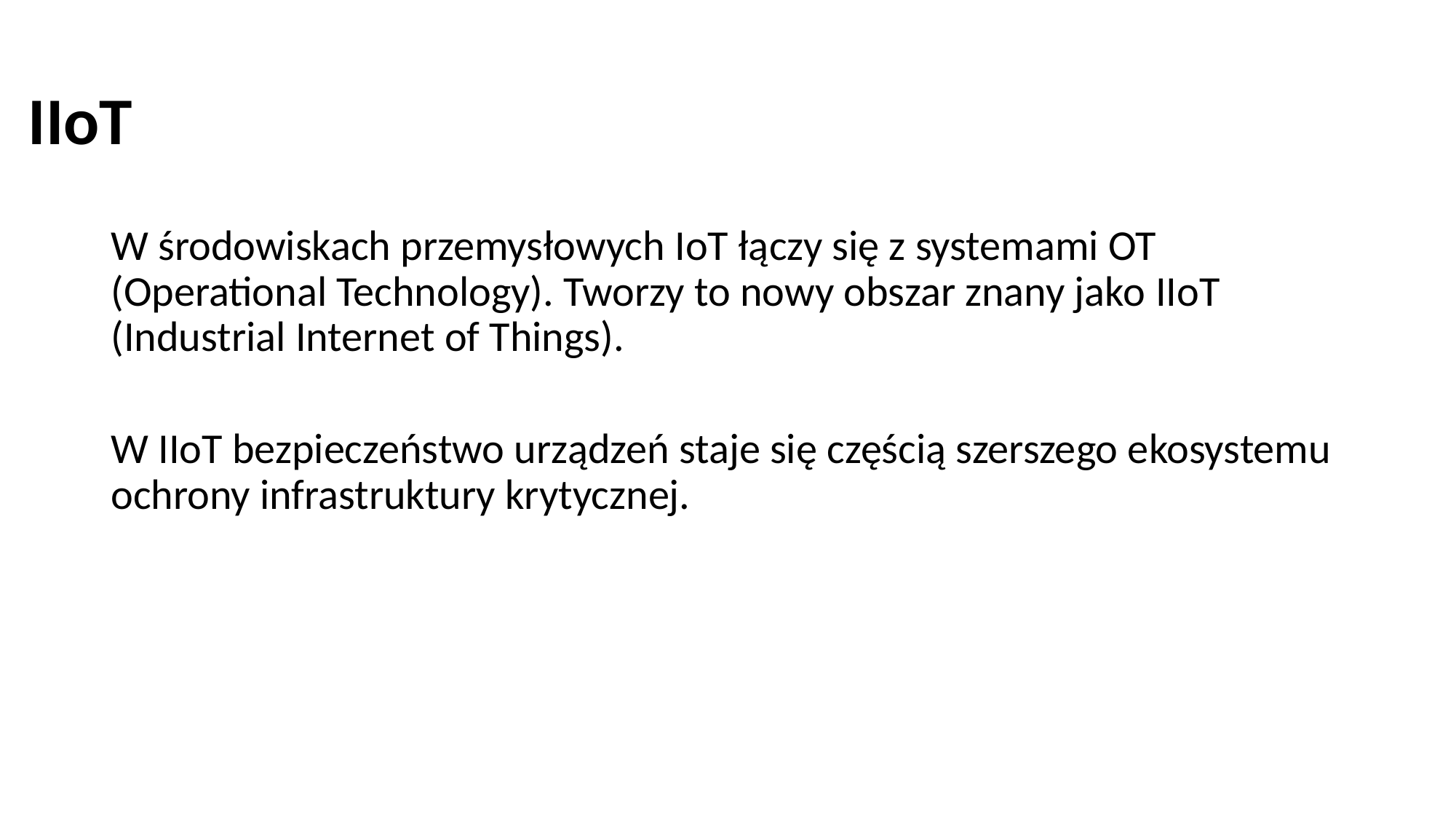

# IIoT
W środowiskach przemysłowych IoT łączy się z systemami OT (Operational Technology). Tworzy to nowy obszar znany jako IIoT (Industrial Internet of Things).
W IIoT bezpieczeństwo urządzeń staje się częścią szerszego ekosystemu ochrony infrastruktury krytycznej.